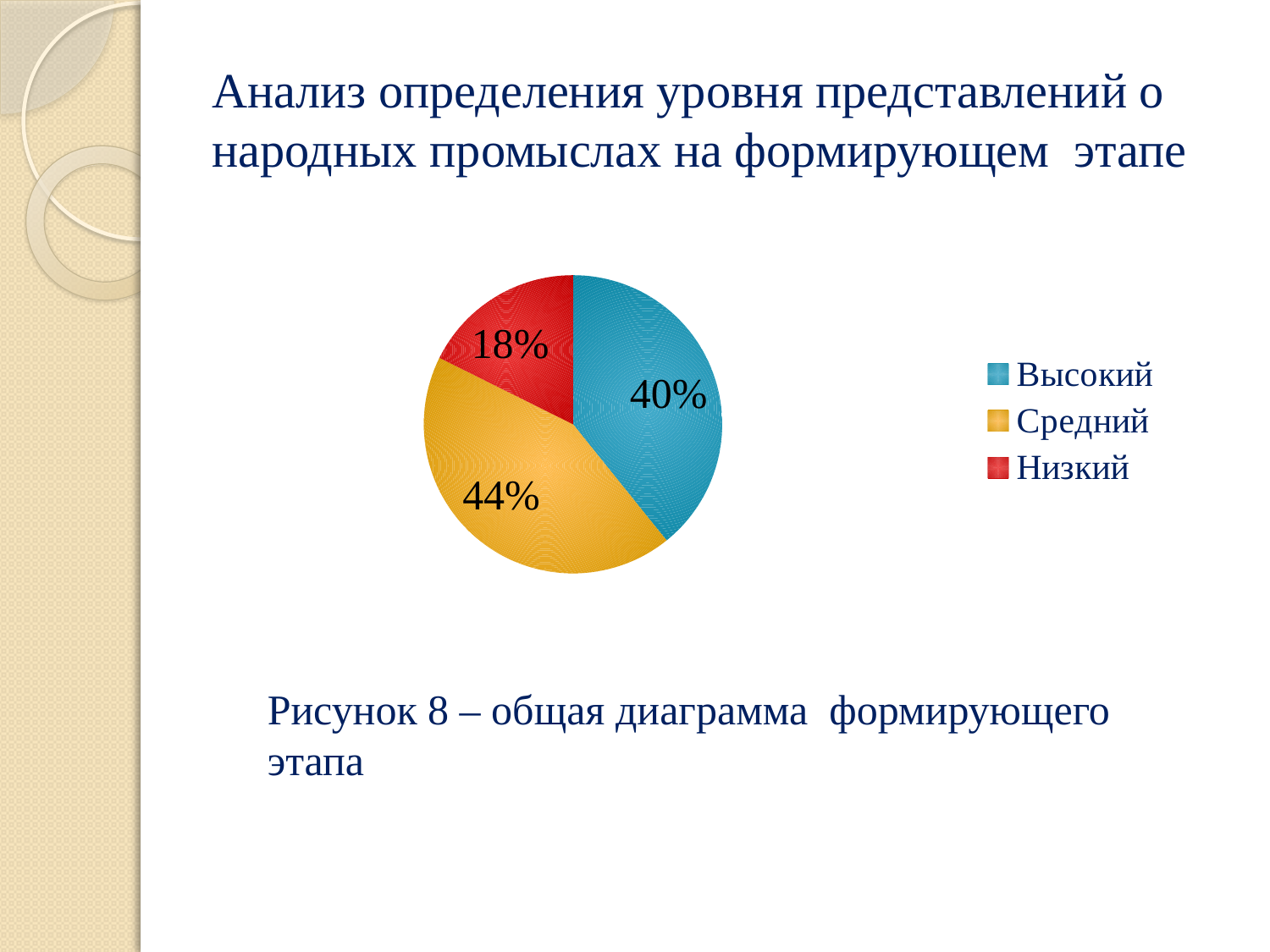

# Анализ определения уровня представлений о народных промыслах на формирующем  этапе

### Chart

| Category | Продажи |
|---|---|
| Высокий | 0.4 |
| Средний | 0.44 |
| Низкий | 0.18 |
Рисунок 8 – общая диаграмма  формирующего этапа